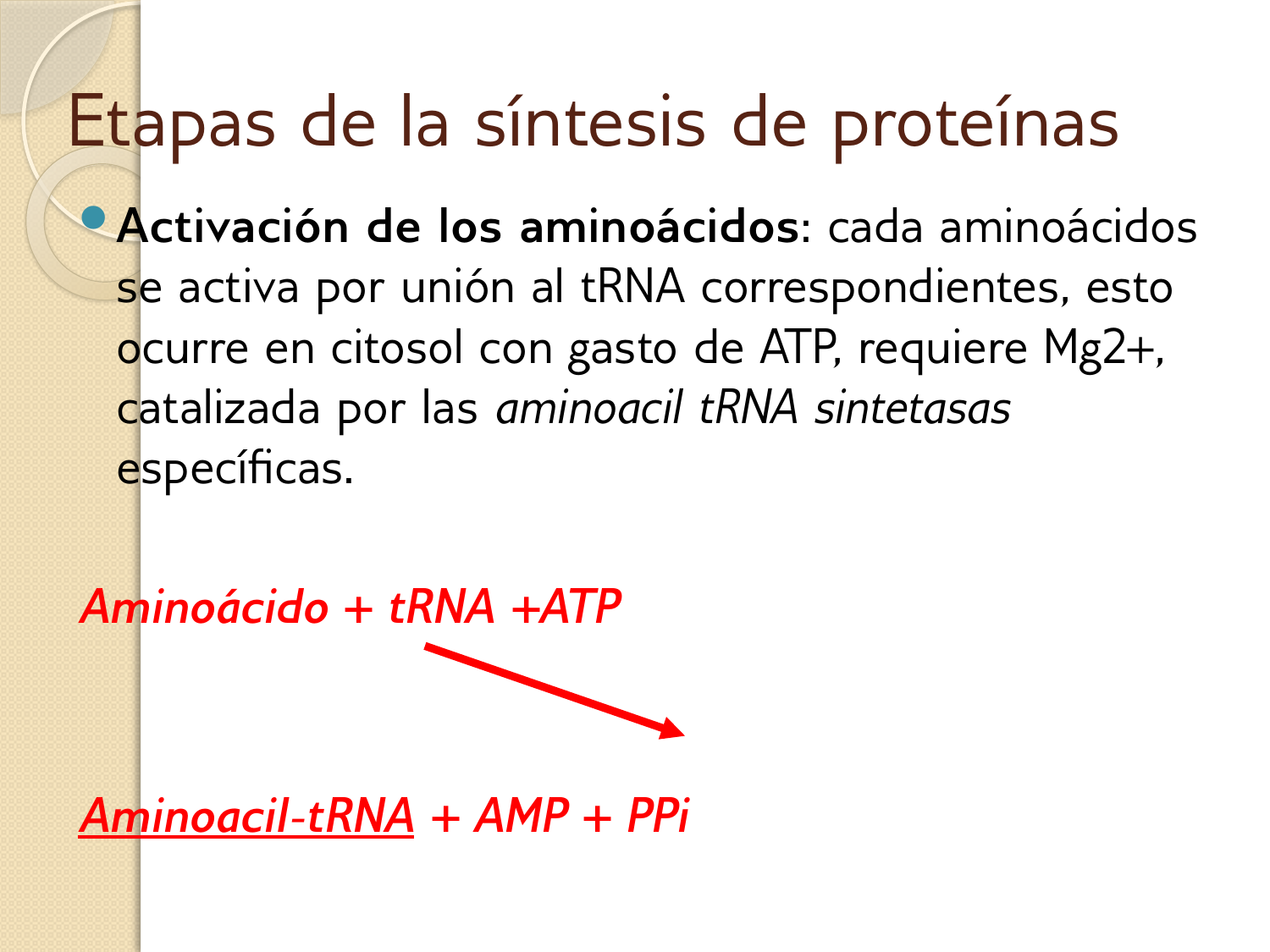

# Etapas de la síntesis de proteínas
Activación de los aminoácidos: cada aminoácidos se activa por unión al tRNA correspondientes, esto ocurre en citosol con gasto de ATP, requiere Mg2+, catalizada por las aminoacil tRNA sintetasas específicas.

Aminoácido + tRNA +ATP

			Aminoacil-tRNA + AMP + PPi